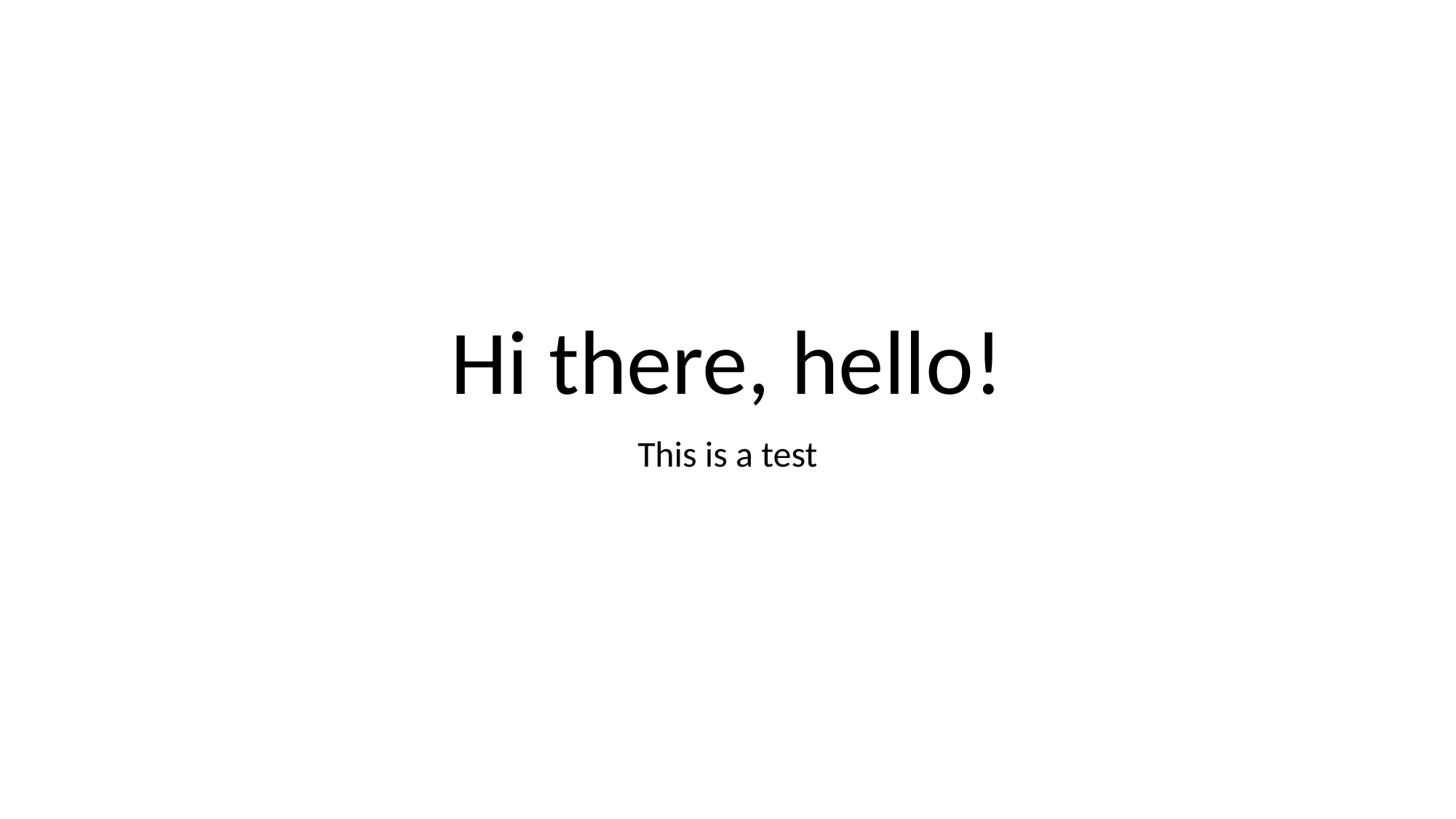

# Hi there, hello!
This is a test